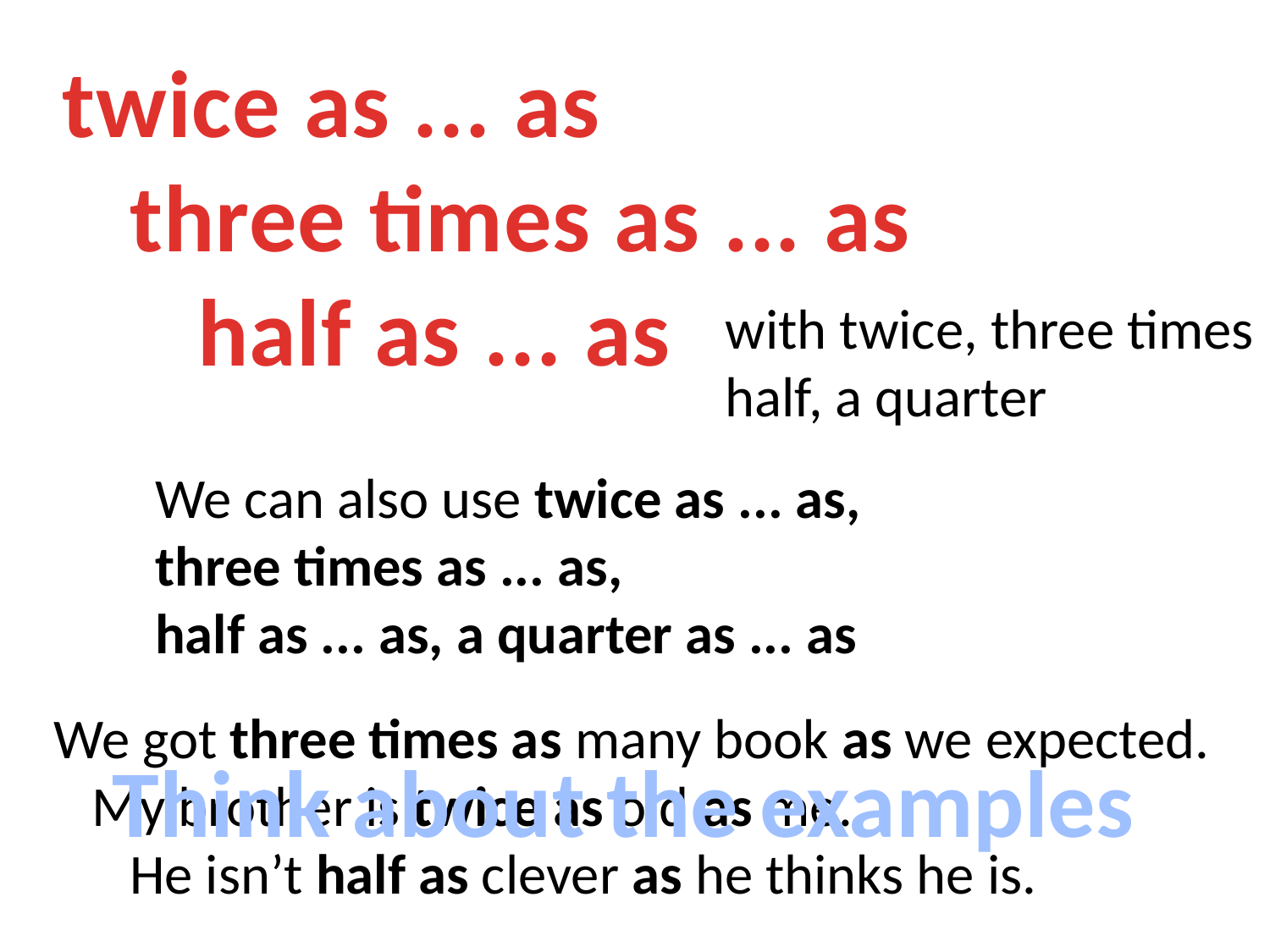

twice as ... as
   three times as ... as
      half as ... as
with twice, three times
half, a quarter
We can also use twice as ... as,
three times as ... as,
half as ... as, a quarter as ... as
We got three times as many book as we expected.
   My brother is twice as old as me.
      He isn’t half as clever as he thinks he is.
Think about the examples